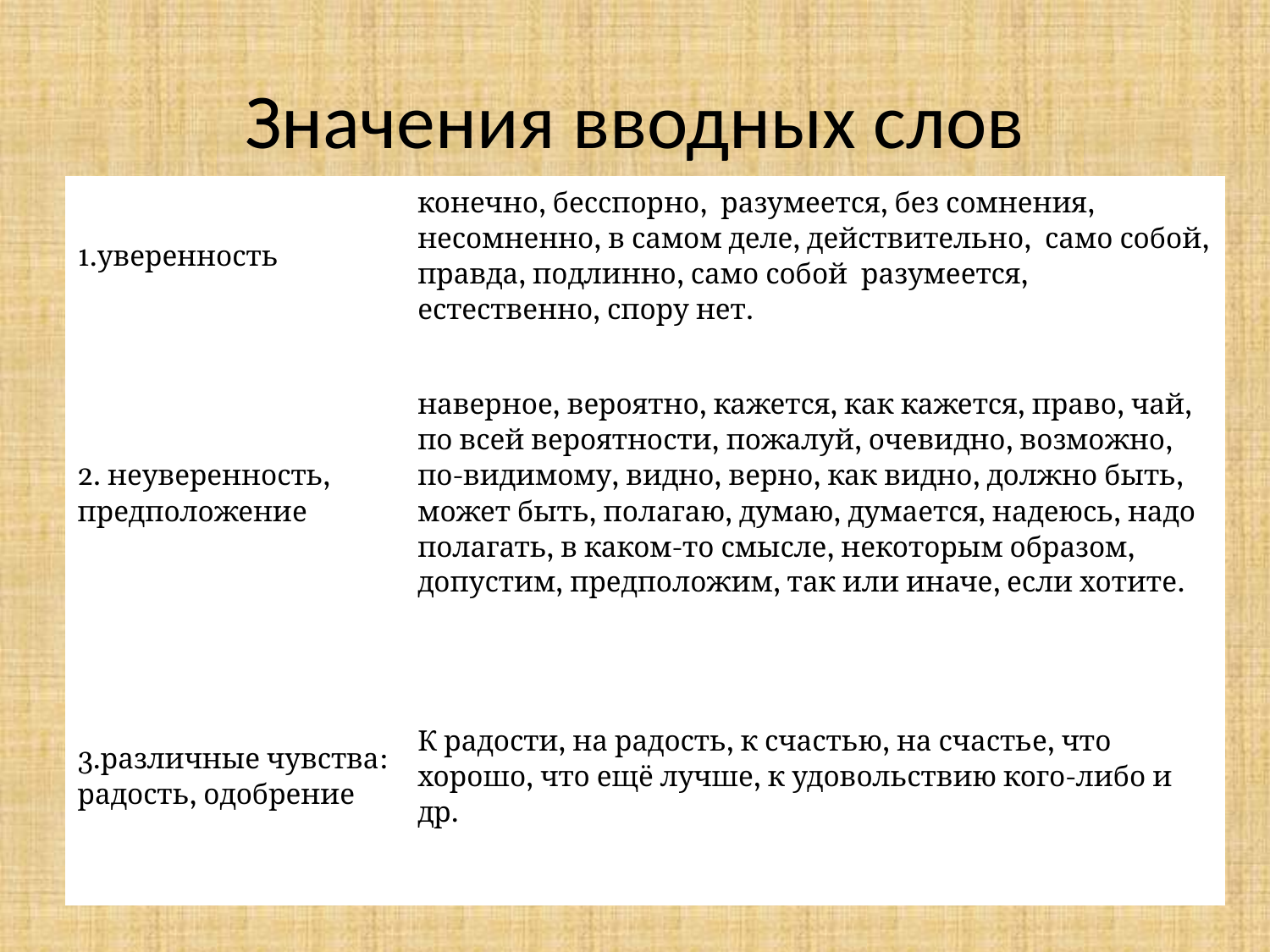

# Значения вводных слов
| 1.уверенность | конечно, бесспорно,  разумеется, без сомнения, несомненно, в самом деле, действительно,  само собой, правда, подлинно, само собой  разумеется, естественно, спору нет. |
| --- | --- |
| 2. неуверенность, предположение | наверное, вероятно, кажется, как кажется, право, чай, по всей вероятности, пожалуй, очевидно, возможно, по-видимому, видно, верно, как видно, должно быть, может быть, полагаю, думаю, думается, надеюсь, надо полагать, в каком-то смысле, некоторым образом,  допустим, предположим, так или иначе, если хотите. |
| 3.различные чувства: радость, одобрение | К радости, на радость, к счастью, на счастье, что хорошо, что ещё лучше, к удовольствию кого-либо и др. |